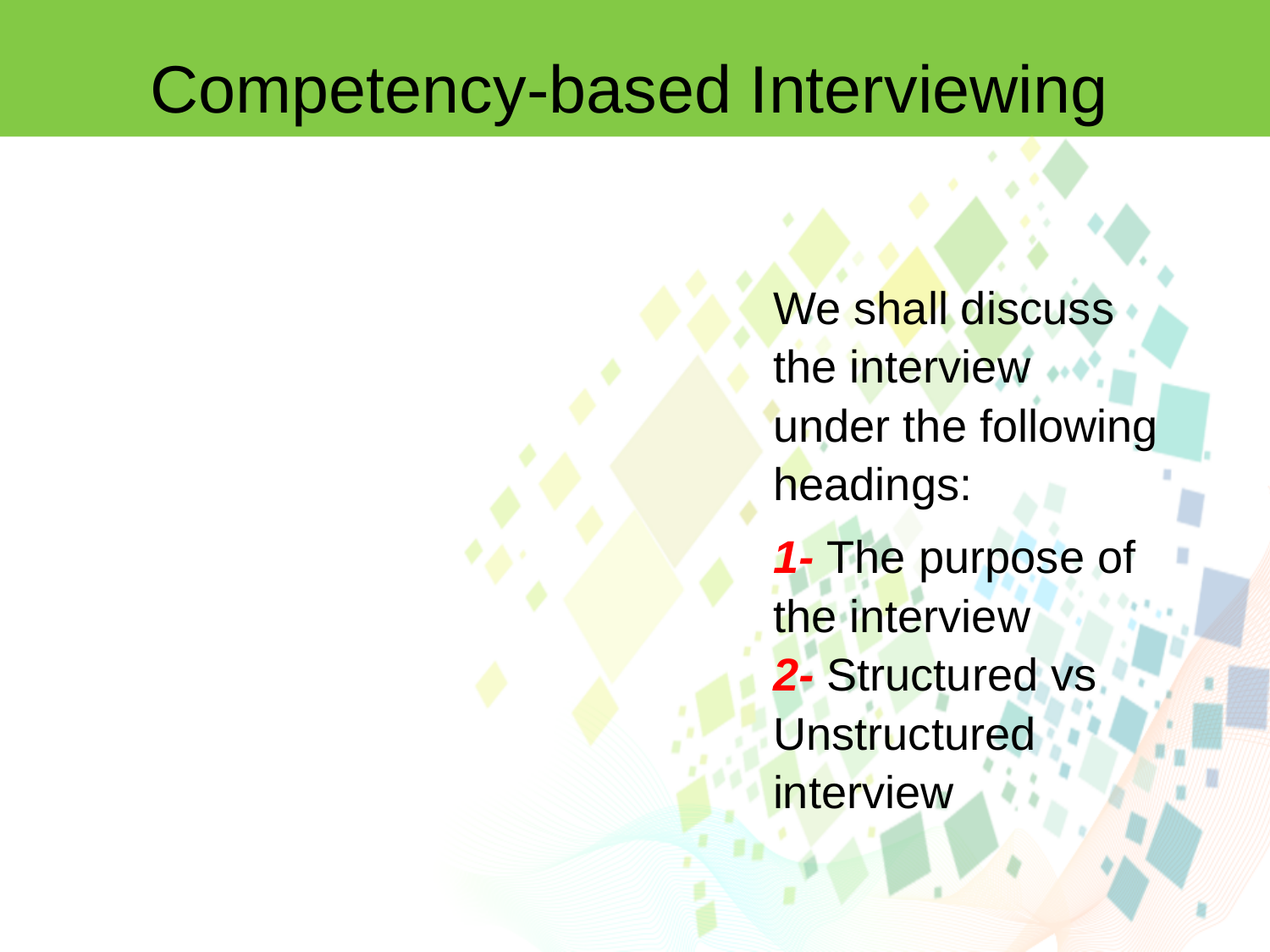

Competency-based Interviewing
We shall discuss the interview under the following headings:
1- The purpose of the interview
2- Structured vs Unstructured interview